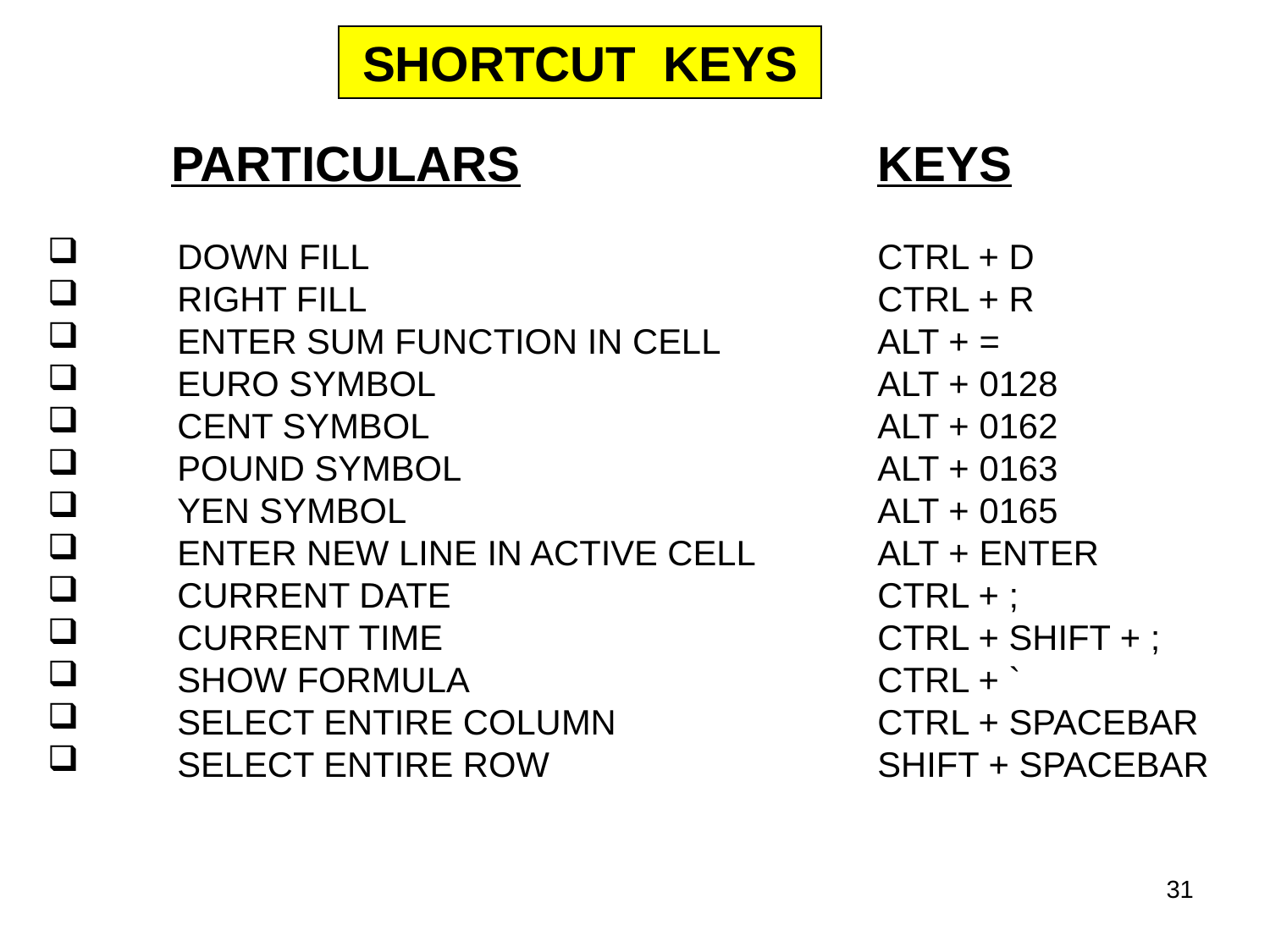

SHORTCUT  KEYS
         PARTICULARS

      DOWN FILL
      RIGHT FILL
      ENTER SUM FUNCTION IN CELL
      EURO SYMBOL
      CENT SYMBOL
      POUND SYMBOL
      YEN SYMBOL
      ENTER NEW LINE IN ACTIVE CELL
      CURRENT DATE
      CURRENT TIME
      SHOW FORMULA
      SELECT ENTIRE COLUMN
      SELECT ENTIRE ROW
KEYS

CTRL + D
CTRL + R
ALT + =
ALT + 0128
ALT + 0162
ALT + 0163
ALT + 0165
ALT + ENTER
CTRL + ;
CTRL + SHIFT + ;
CTRL + `
CTRL + SPACEBAR
SHIFT + SPACEBAR
31